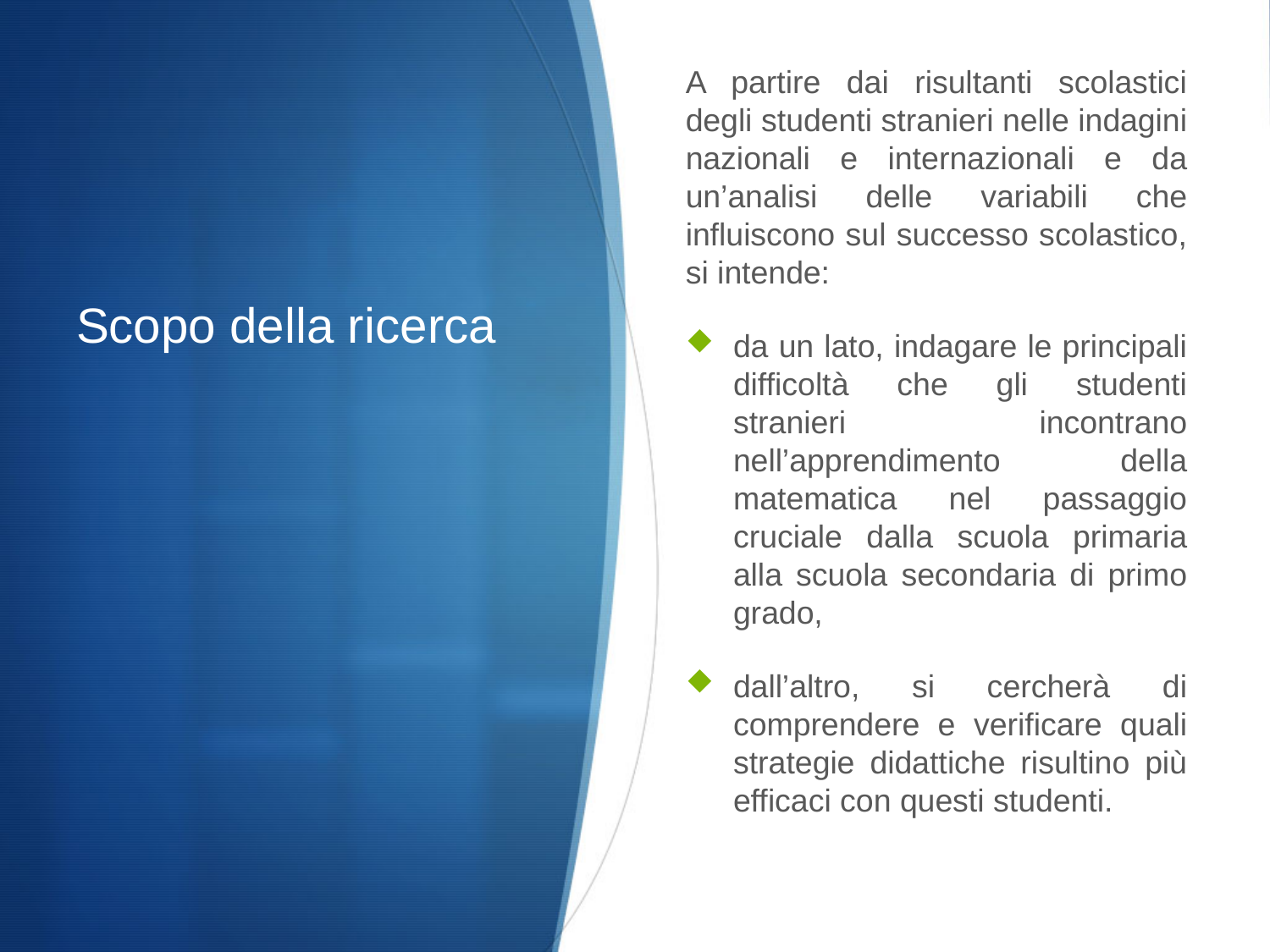

# Scopo della ricerca
A partire dai risultanti scolastici degli studenti stranieri nelle indagini nazionali e internazionali e da un’analisi delle variabili che influiscono sul successo scolastico, si intende:
da un lato, indagare le principali difficoltà che gli studenti stranieri incontrano nell’apprendimento della matematica nel passaggio cruciale dalla scuola primaria alla scuola secondaria di primo grado,
dall’altro, si cercherà di comprendere e verificare quali strategie didattiche risultino più efficaci con questi studenti.